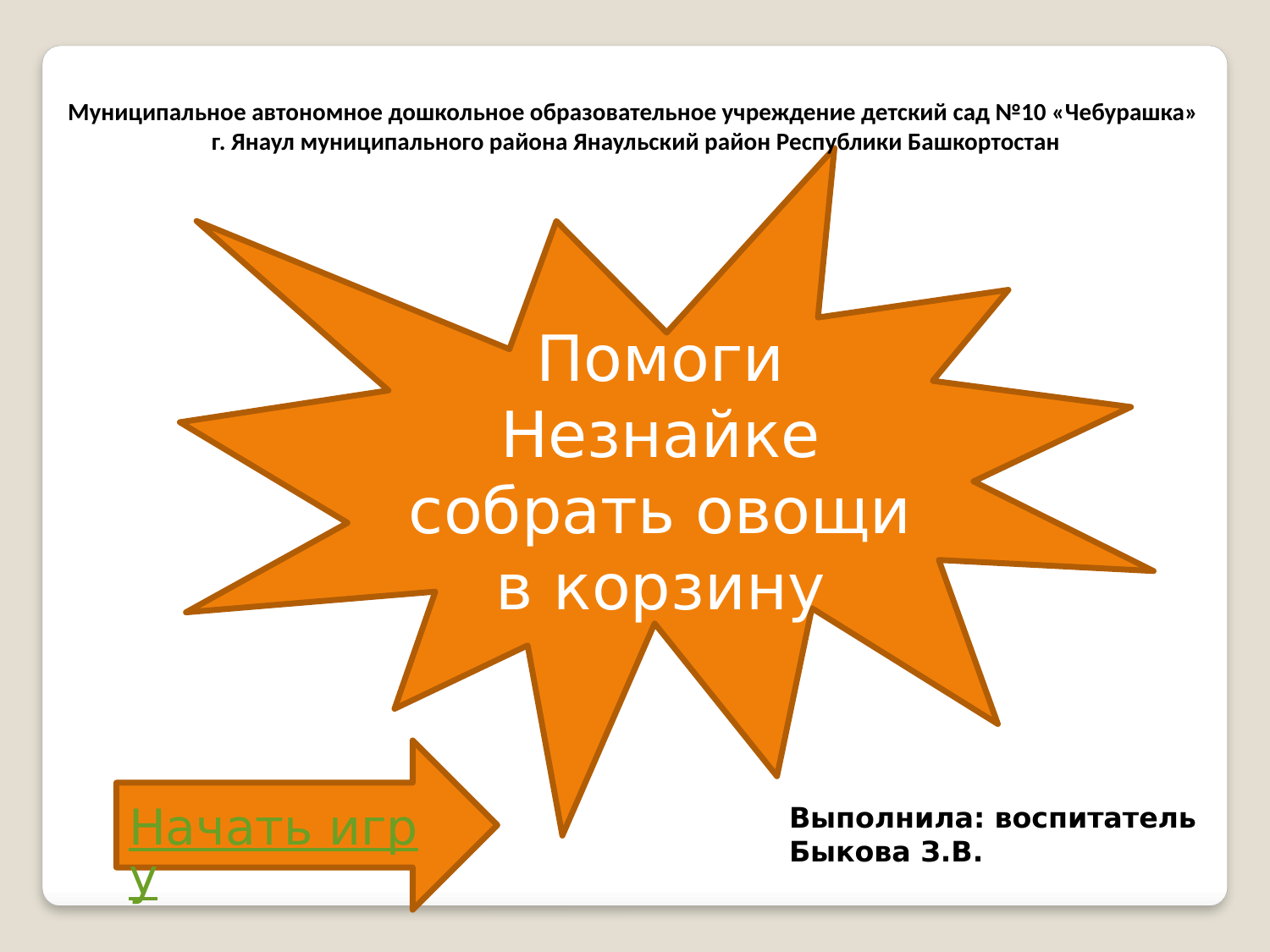

Муниципальное автономное дошкольное образовательное учреждение детский сад №10 «Чебурашка»
 г. Янаул муниципального района Янаульский район Республики Башкортостан
Помоги Незнайке собрать овощи в корзину
Начать игру
Выполнила: воспитатель
Быкова З.В.